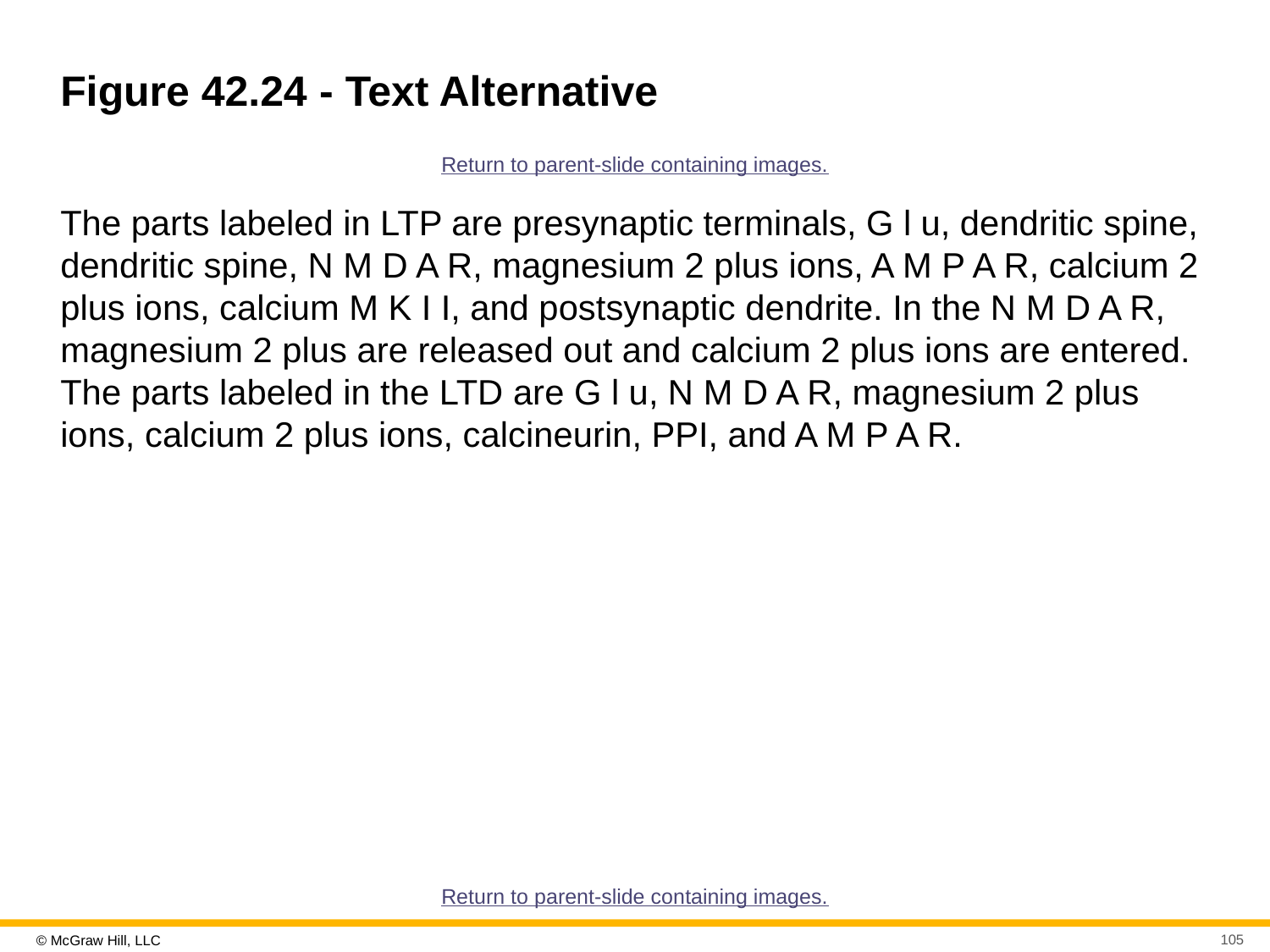

# Figure 42.24 - Text Alternative
Return to parent-slide containing images.
The parts labeled in LTP are presynaptic terminals, G l u, dendritic spine, dendritic spine, N M D A R, magnesium 2 plus ions, A M P A R, calcium 2 plus ions, calcium M K I I, and postsynaptic dendrite. In the N M D A R, magnesium 2 plus are released out and calcium 2 plus ions are entered. The parts labeled in the LTD are G l u, N M D A R, magnesium 2 plus ions, calcium 2 plus ions, calcineurin, PPI, and A M P A R.
Return to parent-slide containing images.
105